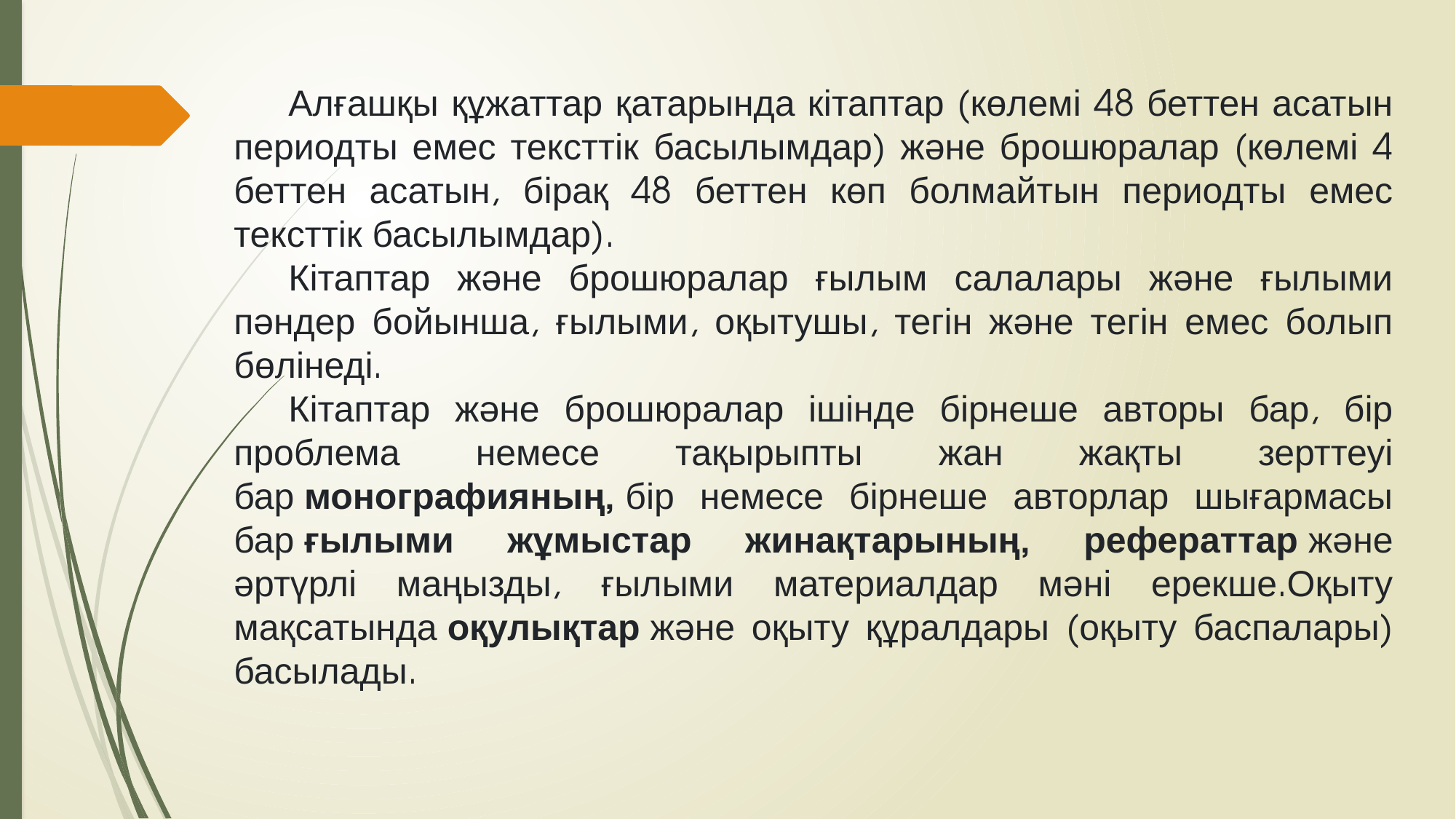

Алғашқы құжаттар қатарында кітаптар (көлемі 48 беттен асатын периодты емес тексттік басылымдар) және брошюралар (көлемі 4 беттен асатын, бірақ 48 беттен көп болмайтын периодты емес тексттік басылымдар).
Кітаптар және брошюралар ғылым салалары және ғылыми пәндер бойынша, ғылыми, оқытушы, тегін және тегін емес болып бөлінеді.
Кітаптар және брошюралар ішінде бірнеше авторы бар, бір проблема немесе тақырыпты жан жақты зерттеуі бар монографияның, бір немесе бірнеше авторлар шығармасы бар ғылыми жұмыстар жинақтарының, рефераттар және әртүрлі маңызды, ғылыми материалдар мәні ерекше.Оқыту мақсатында оқулықтар және оқыту құралдары (оқыту баспалары) басылады.